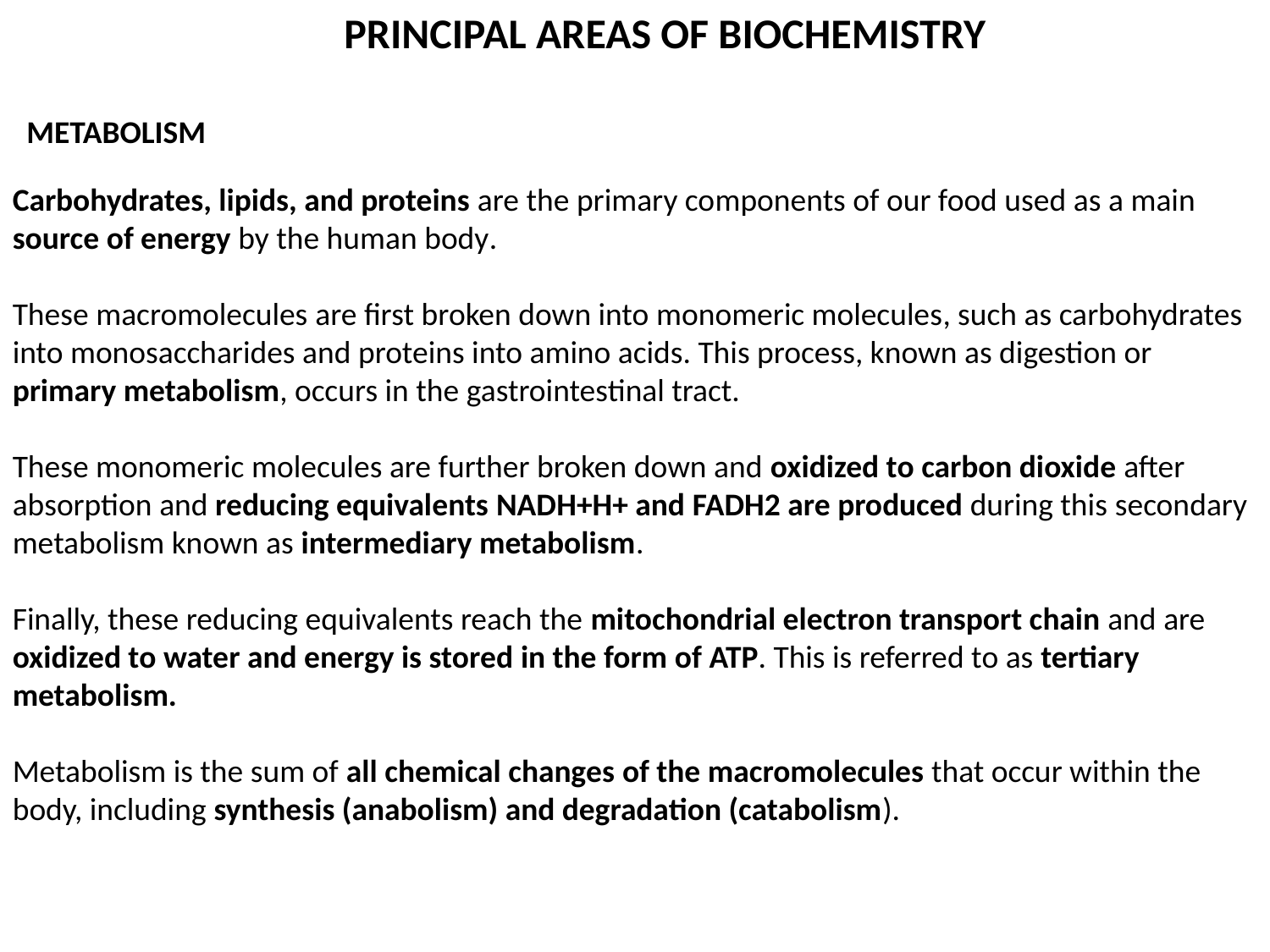

PRINCIPAL AREAS OF BIOCHEMISTRY
METABOLISM
Carbohydrates, lipids, and proteins are the primary components of our food used as a main source of energy by the human body.

These macromolecules are first broken down into monomeric molecules, such as carbohydrates into monosaccharides and proteins into amino acids. This process, known as digestion or primary metabolism, occurs in the gastrointestinal tract.

These monomeric molecules are further broken down and oxidized to carbon dioxide after absorption and reducing equivalents NADH+H+ and FADH2 are produced during this secondary metabolism known as intermediary metabolism.

Finally, these reducing equivalents reach the mitochondrial electron transport chain and are oxidized to water and energy is stored in the form of ATP. This is referred to as tertiary metabolism.

Metabolism is the sum of all chemical changes of the macromolecules that occur within the body, including synthesis (anabolism) and degradation (catabolism).